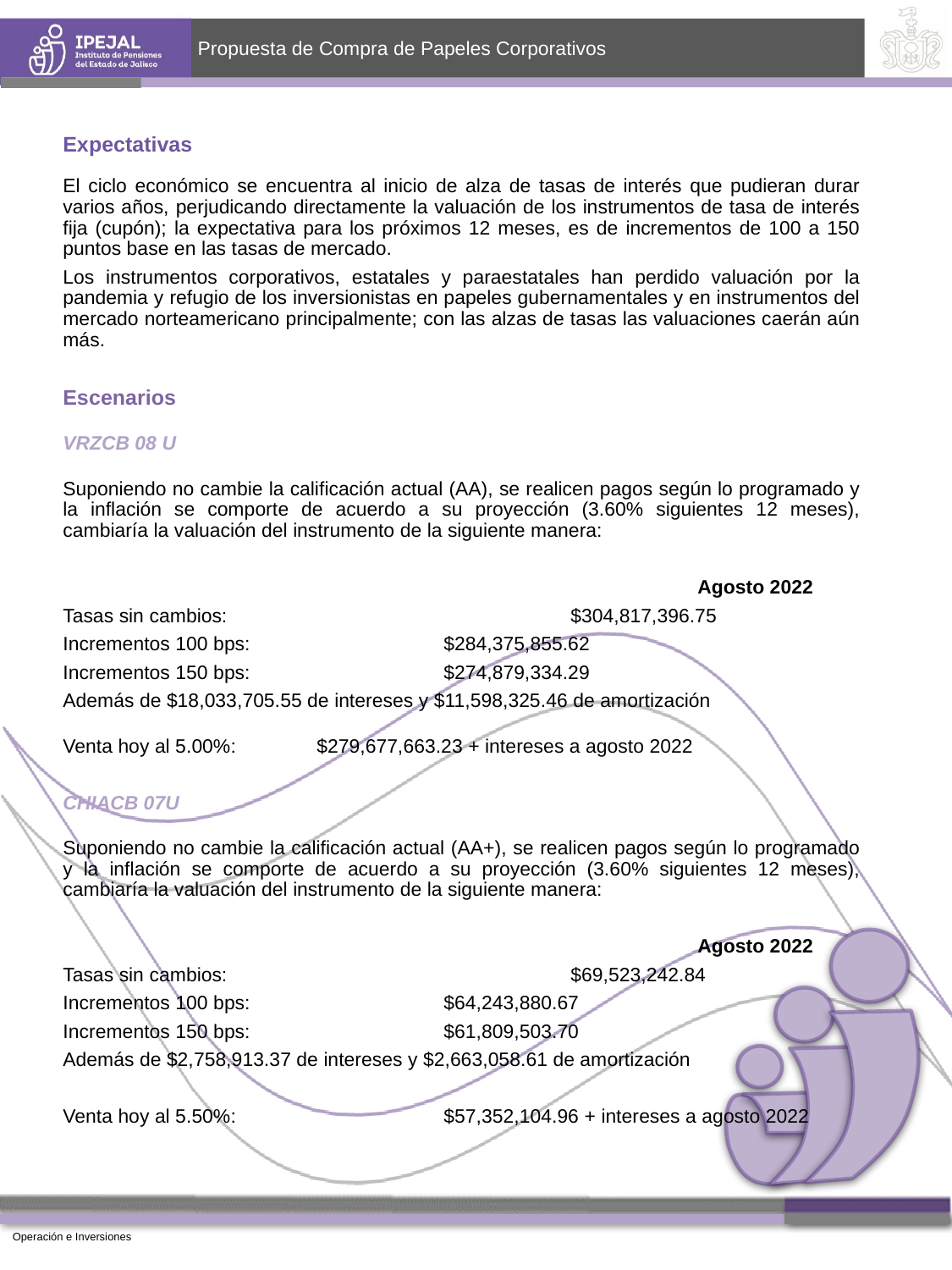

Propuesta de Compra de Papeles Corporativos
Expectativas
El ciclo económico se encuentra al inicio de alza de tasas de interés que pudieran durar varios años, perjudicando directamente la valuación de los instrumentos de tasa de interés fija (cupón); la expectativa para los próximos 12 meses, es de incrementos de 100 a 150 puntos base en las tasas de mercado.
Los instrumentos corporativos, estatales y paraestatales han perdido valuación por la pandemia y refugio de los inversionistas en papeles gubernamentales y en instrumentos del mercado norteamericano principalmente; con las alzas de tasas las valuaciones caerán aún más.

Escenarios

VRZCB 08 U

Suponiendo no cambie la calificación actual (AA), se realicen pagos según lo programado y la inflación se comporte de acuerdo a su proyección (3.60% siguientes 12 meses), cambiaría la valuación del instrumento de la siguiente manera:

					Agosto 2022
Tasas sin cambios:			$304,817,396.75
Incrementos 100 bps:		$284,375,855.62
Incrementos 150 bps:		$274,879,334.29
Además de $18,033,705.55 de intereses y $11,598,325.46 de amortización

Venta hoy al 5.00%:	$279,677,663.23 + intereses a agosto 2022

CHIACB 07U

Suponiendo no cambie la calificación actual (AA+), se realicen pagos según lo programado y la inflación se comporte de acuerdo a su proyección (3.60% siguientes 12 meses), cambiaría la valuación del instrumento de la siguiente manera:

					Agosto 2022
Tasas sin cambios:			$69,523,242.84
Incrementos 100 bps:		$64,243,880.67
Incrementos 150 bps:		$61,809,503.70
Además de $2,758,913.37 de intereses y $2,663,058.61 de amortización

Venta hoy al 5.50%:		$57,352,104.96 + intereses a agosto 2022